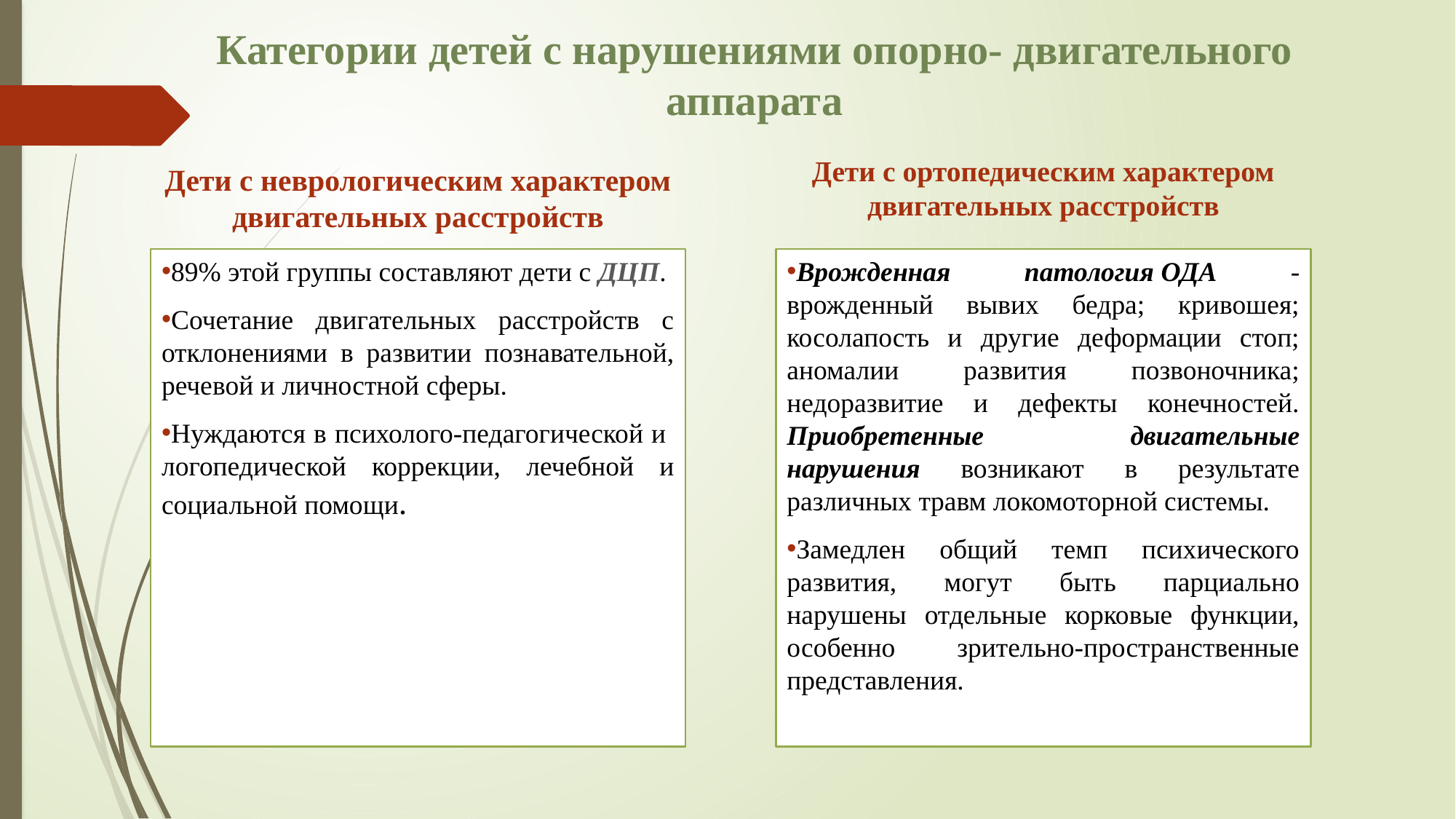

# Категории детей с нарушениями опорно- двигательного аппарата
Дети с неврологическим характером двигательных расстройств
Дети с ортопедическим характером двигательных расстройств
89% этой группы составляют дети с ДЦП.
Сочетание двигательных расстройств с отклонениями в развитии познавательной, речевой и личностной сферы.
Нуждаются в психолого-педагогической и  логопедической коррекции, лечебной и социальной помощи.
Врожденная патология ОДА - врожденный вывих бедра; кривошея; косолапость и другие деформации стоп; аномалии развития позвоночника; недоразвитие и дефекты конечностей. Приобретенные двигательные нарушения возникают в результате различных травм локомоторной системы.
Замедлен общий темп психического развития, могут быть парциально нарушены отдельные корковые функции, особенно зрительно-пространственные представления.